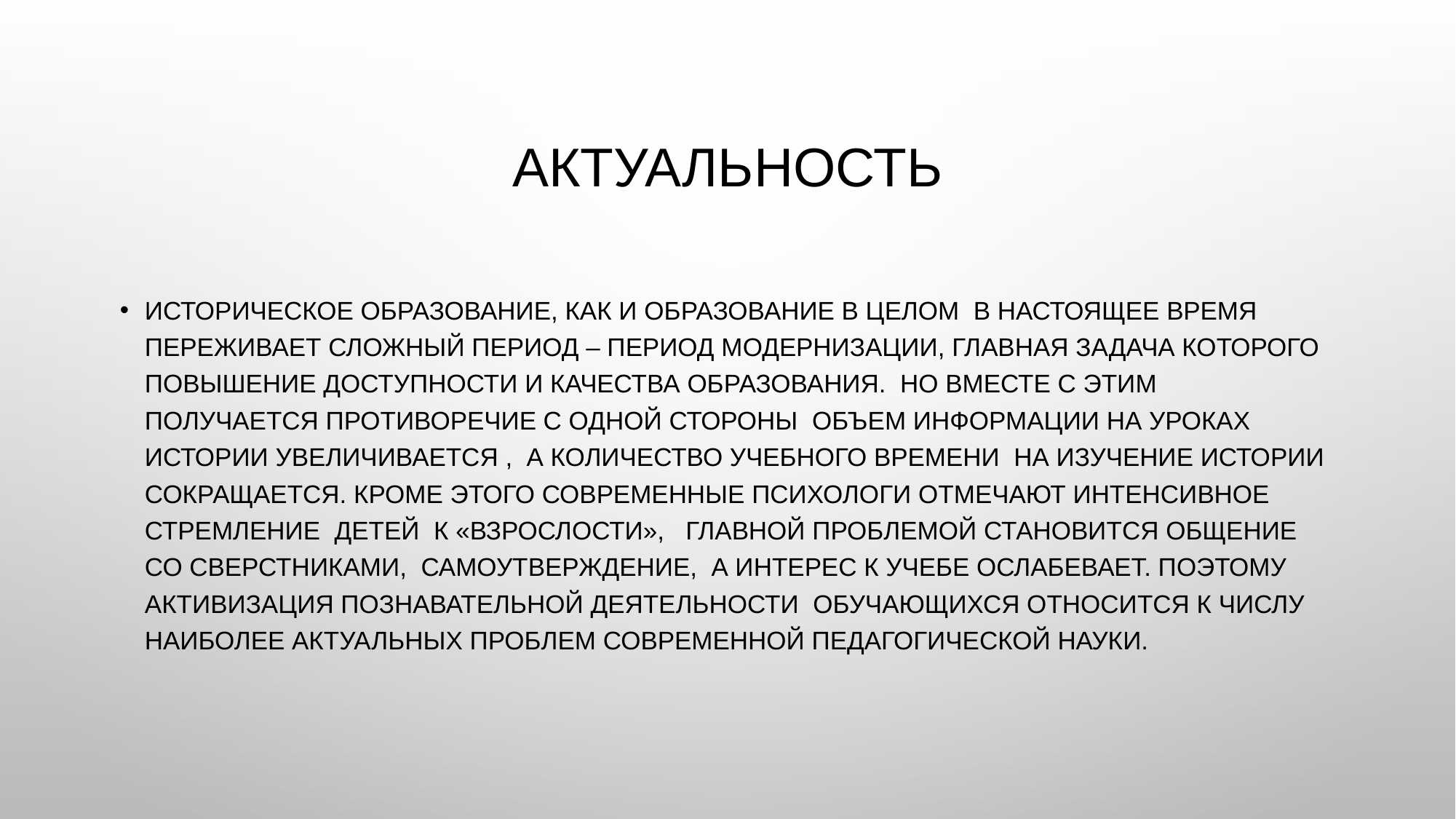

# Актуальность
Историческое образование, как и образование в целом  в настоящее время переживает сложный период – период модернизации, главная задача которого повышение доступности и качества образования.  Но вместе с этим получается противоречие с одной стороны  объем информации на уроках  истории увеличивается ,  а количество учебного времени  на изучение истории сокращается. Кроме этого современные психологи отмечают интенсивное  стремление  детей  к «взрослости»,   главной проблемой становится общение со сверстниками,  самоутверждение,  а интерес к учебе ослабевает. Поэтому активизация познавательной деятельности  обучающихся относится к числу наиболее актуальных проблем современной педагогической науки.